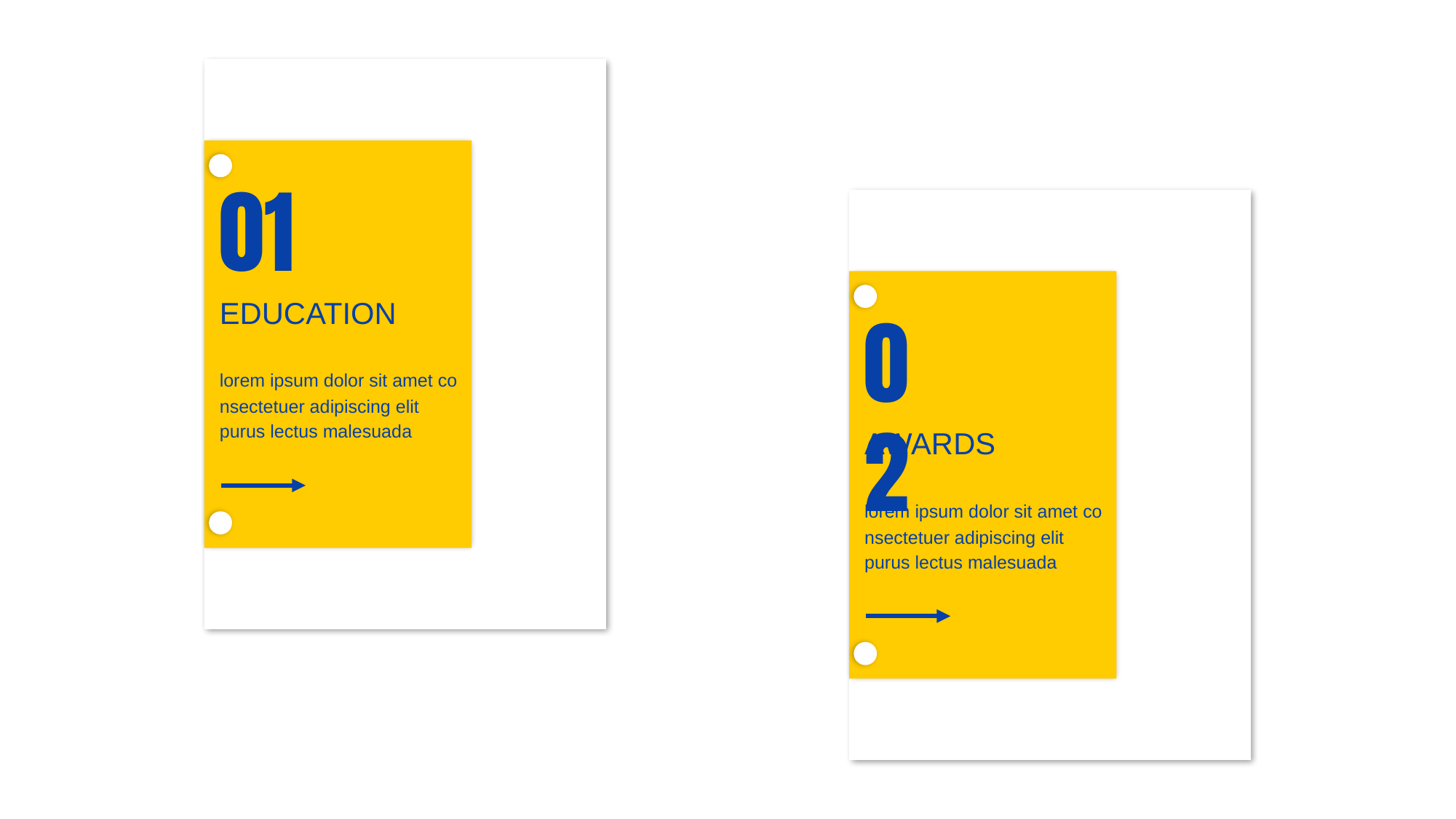

01

EDUCATION
02
lorem ipsum dolor sit amet co
nsectetuer adipiscing elit
purus lectus malesuada
AWARDS
lorem ipsum dolor sit amet co
nsectetuer adipiscing elit

purus lectus malesuada